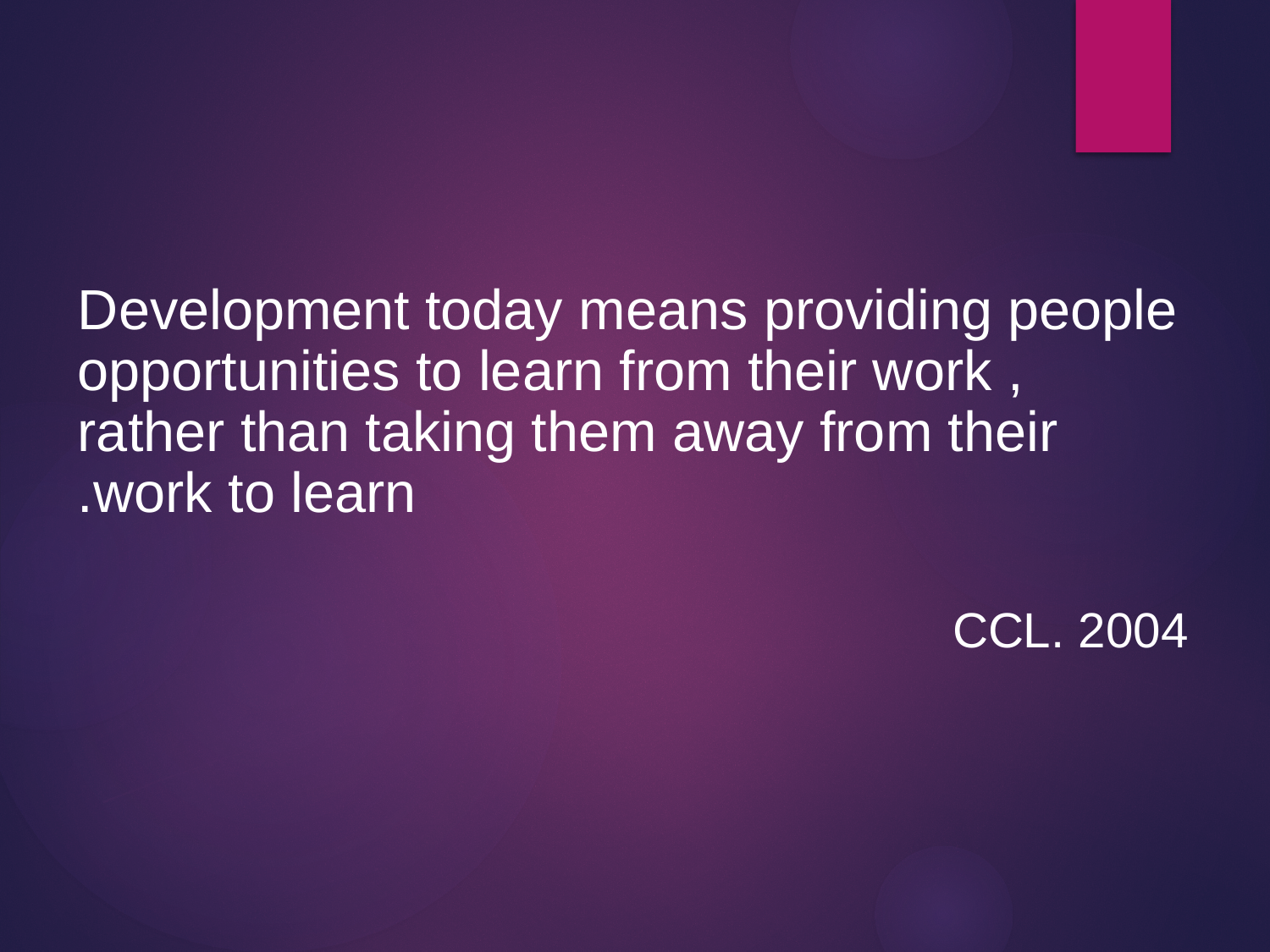

Development today means providing people opportunities to learn from their work , rather than taking them away from their work to learn.

 CCL. 2004